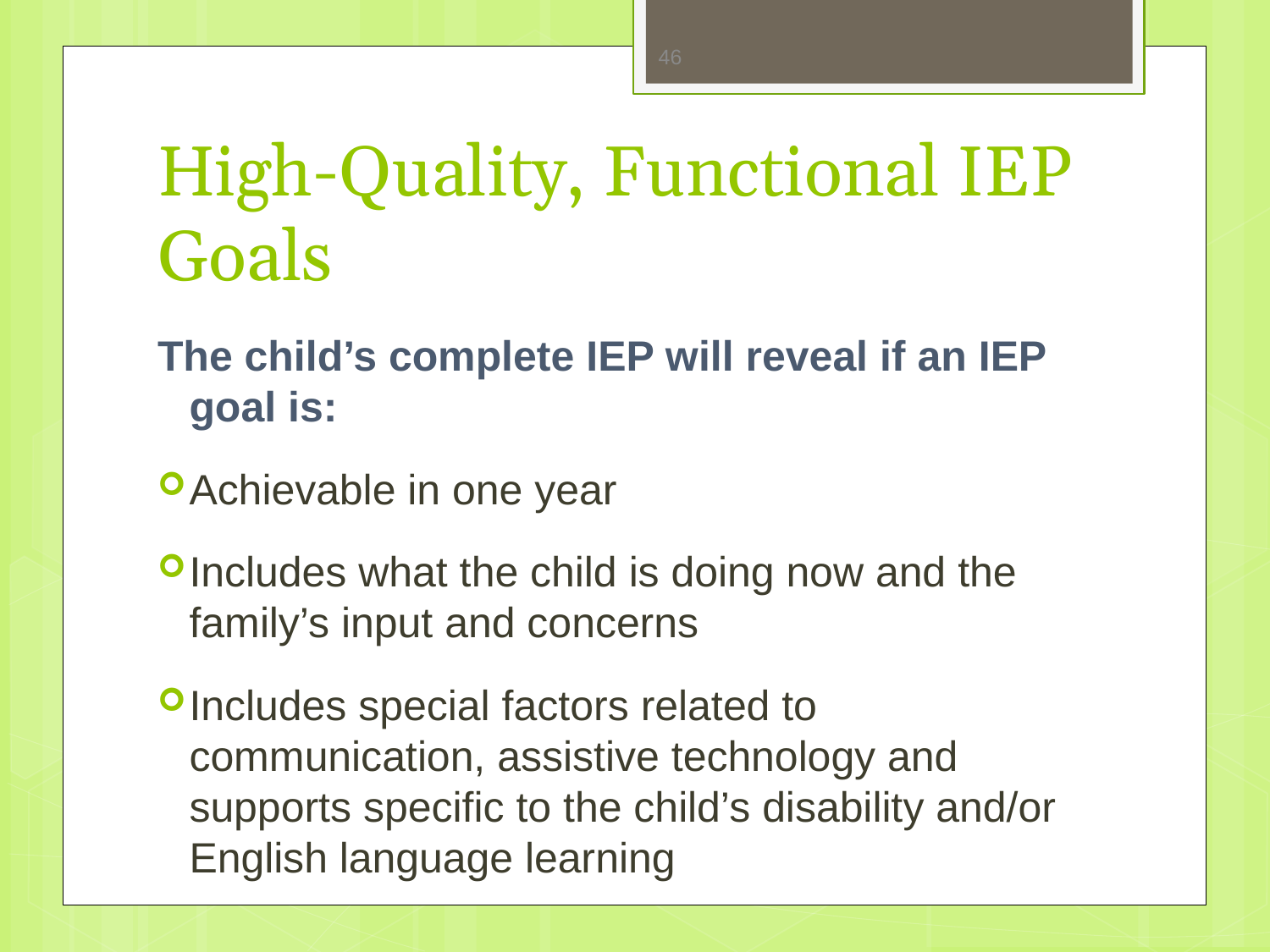

46
# High-Quality, Functional IEP Goals
The child’s complete IEP will reveal if an IEP goal is:
Achievable in one year
Includes what the child is doing now and the family’s input and concerns
Includes special factors related to communication, assistive technology and supports specific to the child’s disability and/or English language learning